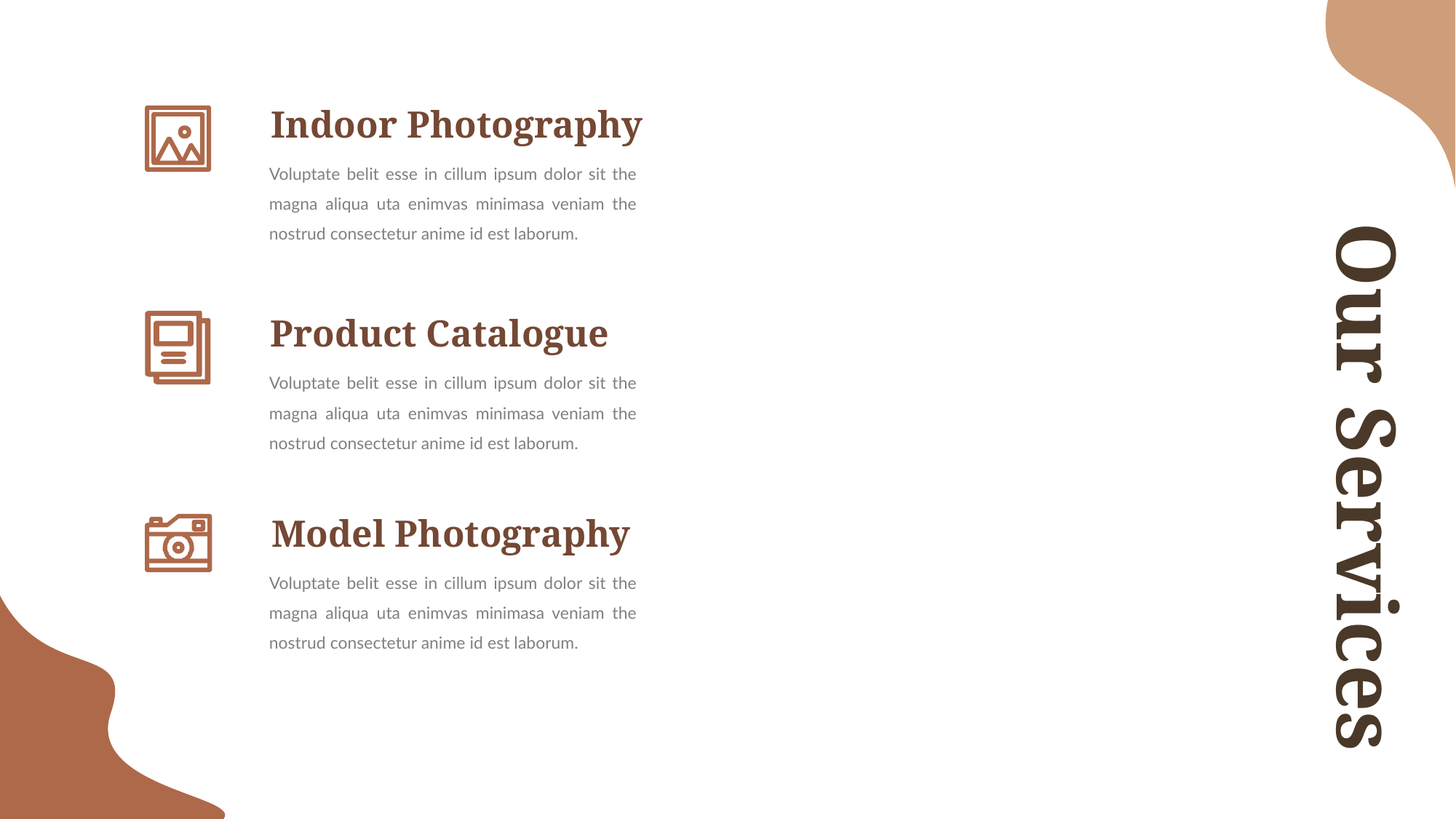

Indoor Photography

Voluptate belit esse in cillum ipsum dolor sit the magna aliqua uta enimvas minimasa veniam the nostrud consectetur anime id est laborum.
Product Catalogue

Voluptate belit esse in cillum ipsum dolor sit the magna aliqua uta enimvas minimasa veniam the nostrud consectetur anime id est laborum.
Our Services
Model Photography

Voluptate belit esse in cillum ipsum dolor sit the magna aliqua uta enimvas minimasa veniam the nostrud consectetur anime id est laborum.